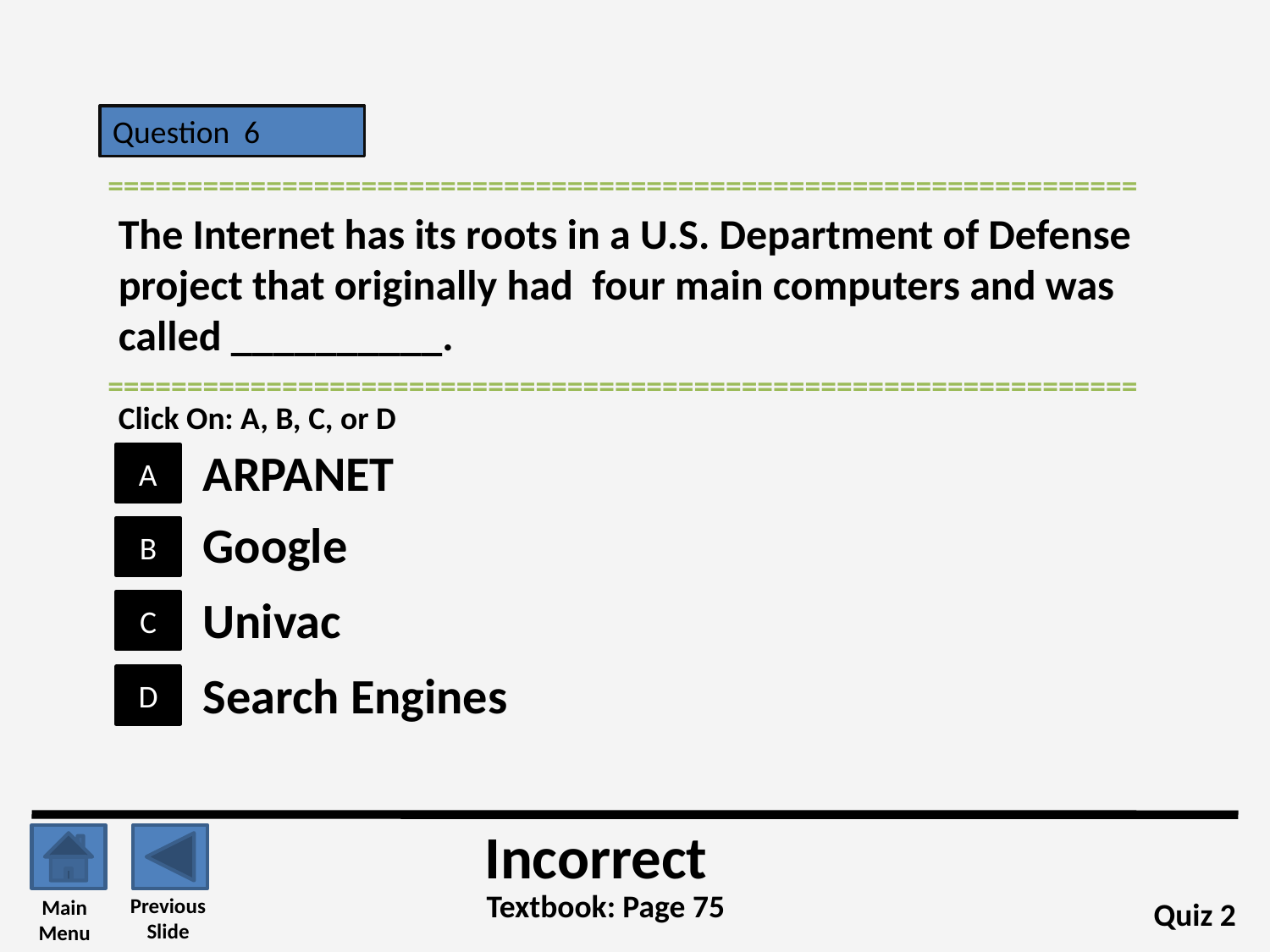

Question  6
=================================================================
The Internet has its roots in a U.S. Department of Defense project that originally had  four main computers and was called __________.
=================================================================
Click On: A, B, C, or D

ARPANET
A
Google
B
Univac
C
Search Engines
D
Incorrect

Textbook: Page 75
Previous
Slide
Main
Menu
Quiz 2